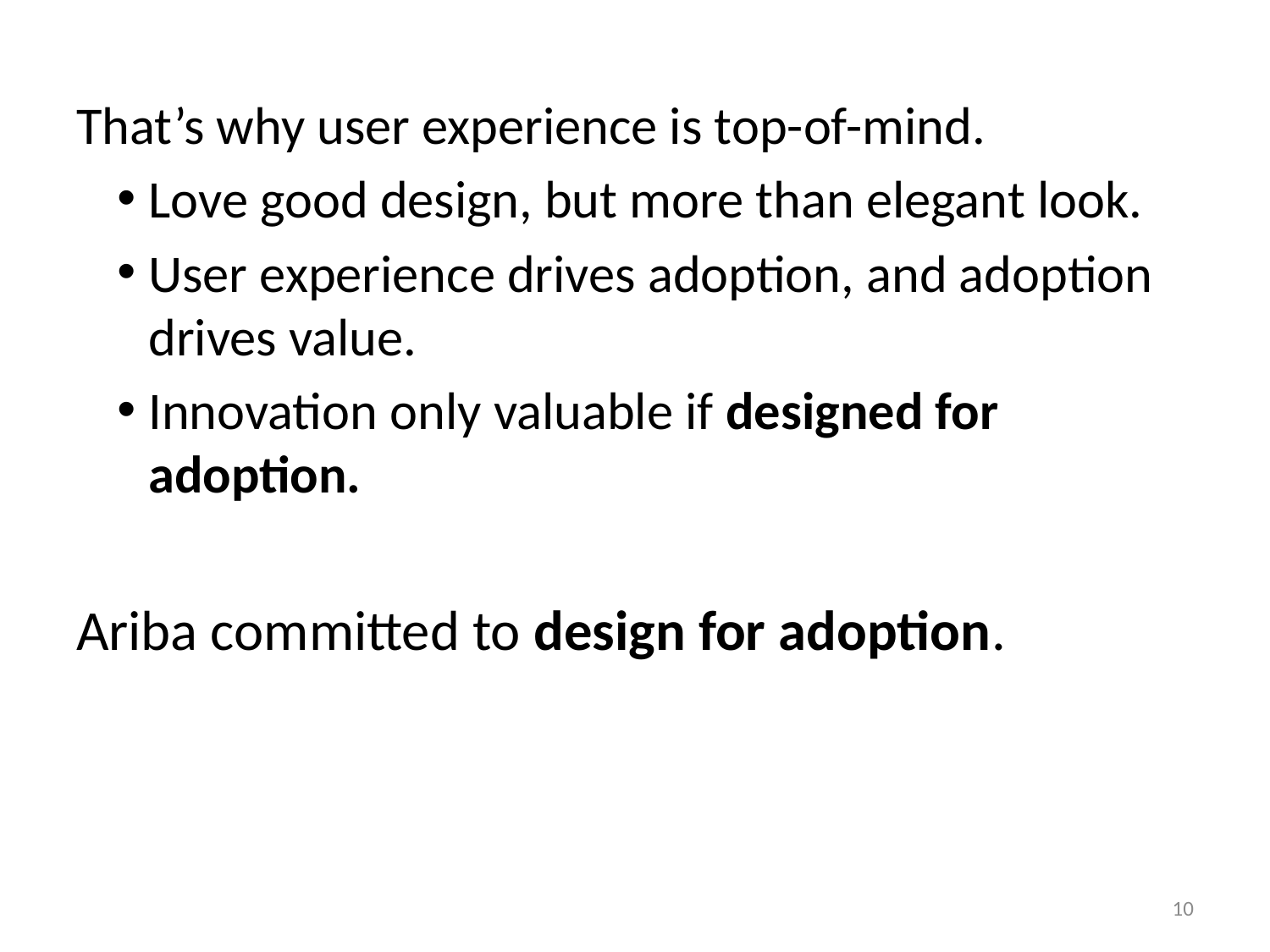

That’s why user experience is top-of-mind.
Love good design, but more than elegant look.
User experience drives adoption, and adoption drives value.
Innovation only valuable if designed for adoption.

Ariba committed to design for adoption.
10